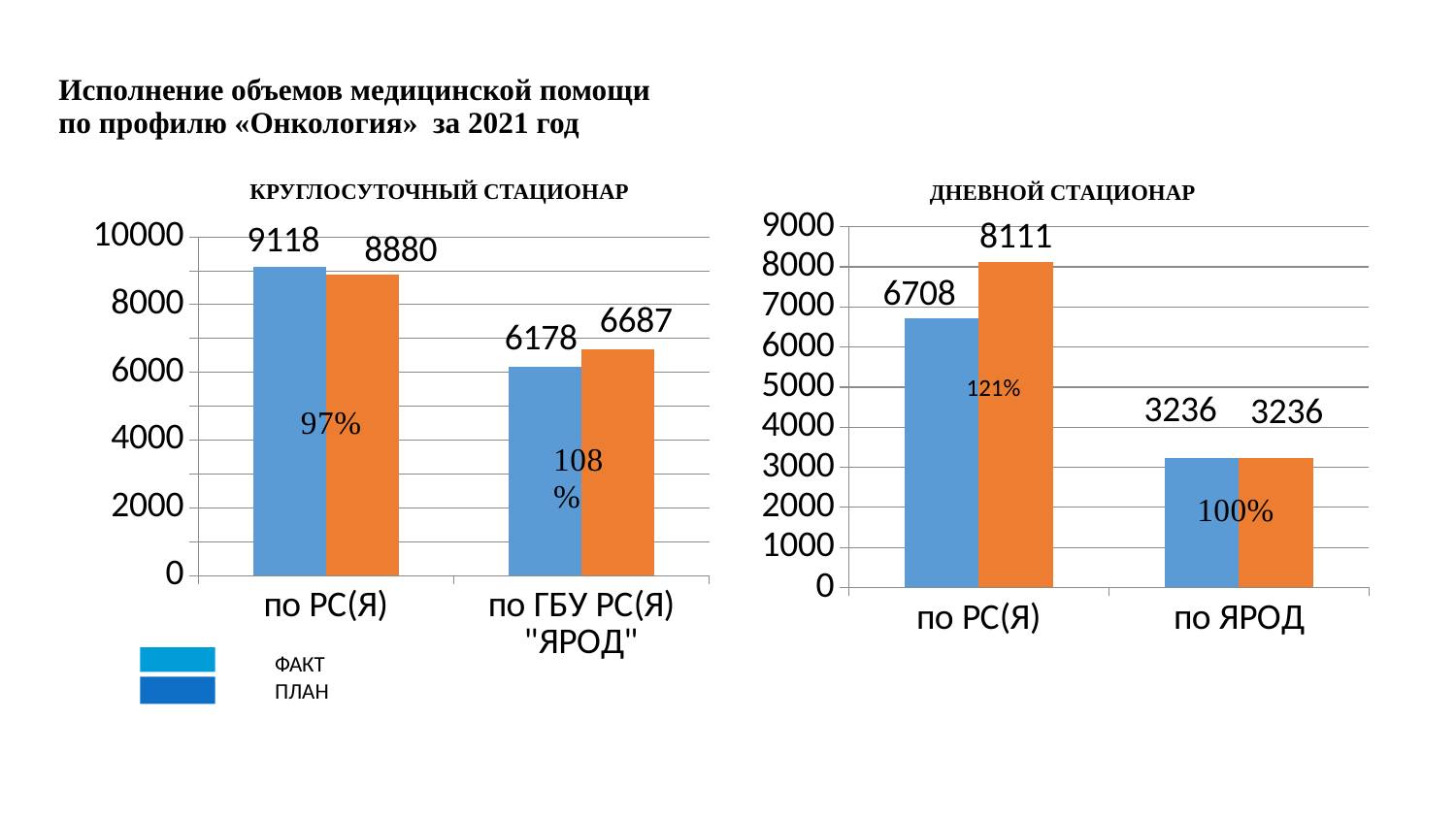

# Исполнение объемов медицинской помощи по профилю «Онкология»  за 2021 год
КРУГЛОСУТОЧНЫЙ СТАЦИОНАР
ДНЕВНОЙ СТАЦИОНАР

### Chart

| Category | план  | факт |
|---|---|---|
| по РС(Я) | 6708.0 | 8111.0 |
| по ЯРОД | 3236.0 | 3236.0 |

### Chart

| Category | план по РС(Я) | план по ЯРОД |
|---|---|---|
| по РС(Я) | 9118.0 | 8880.0 |
| по ГБУ РС(Я) "ЯРОД" | 6178.0 | 6687.0 |
121%
ФАКТ
ПЛАН